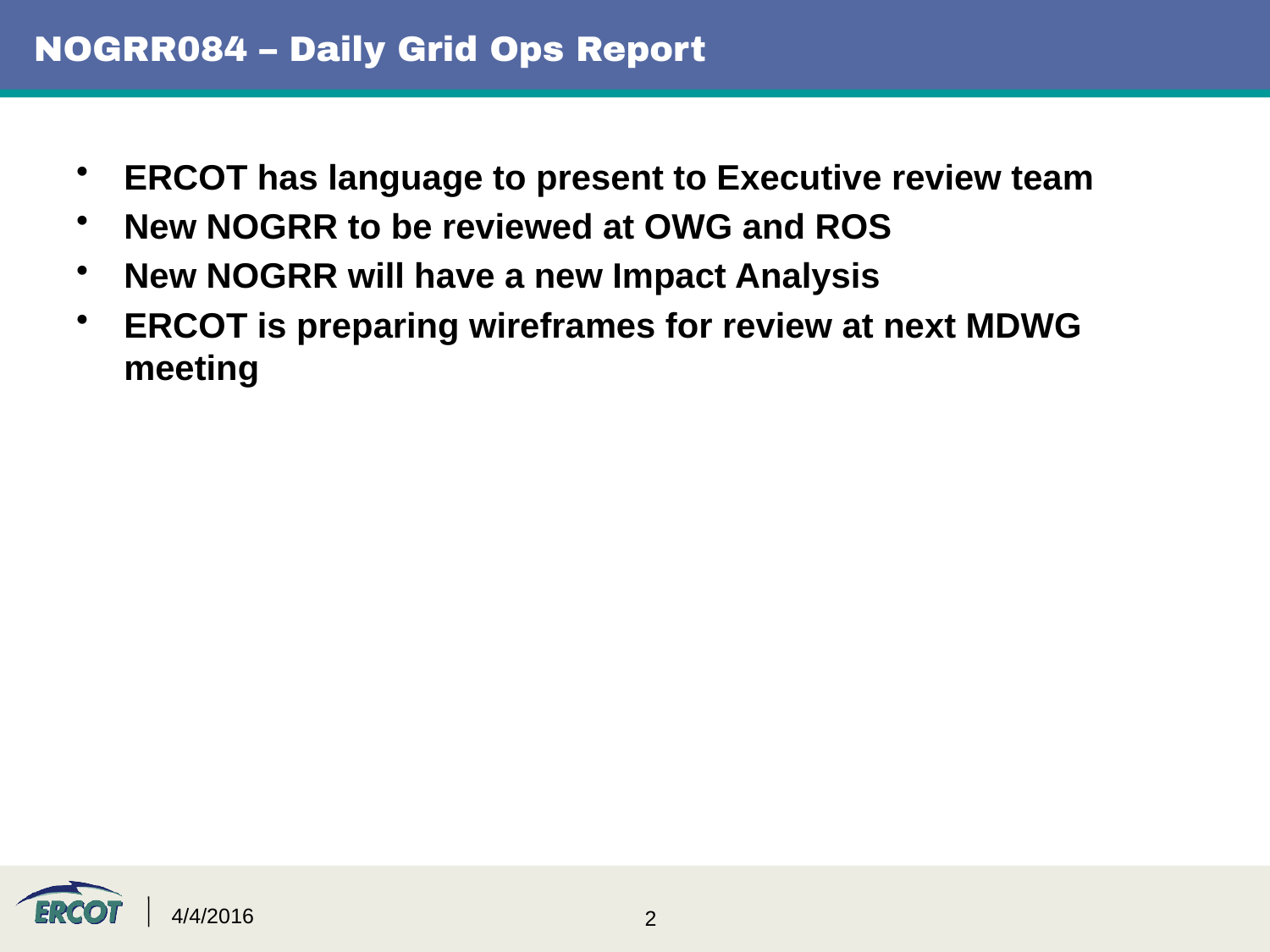

# NOGRR084 – Daily Grid Ops Report
ERCOT has language to present to Executive review team
New NOGRR to be reviewed at OWG and ROS
New NOGRR will have a new Impact Analysis
ERCOT is preparing wireframes for review at next MDWG meeting
4/4/2016